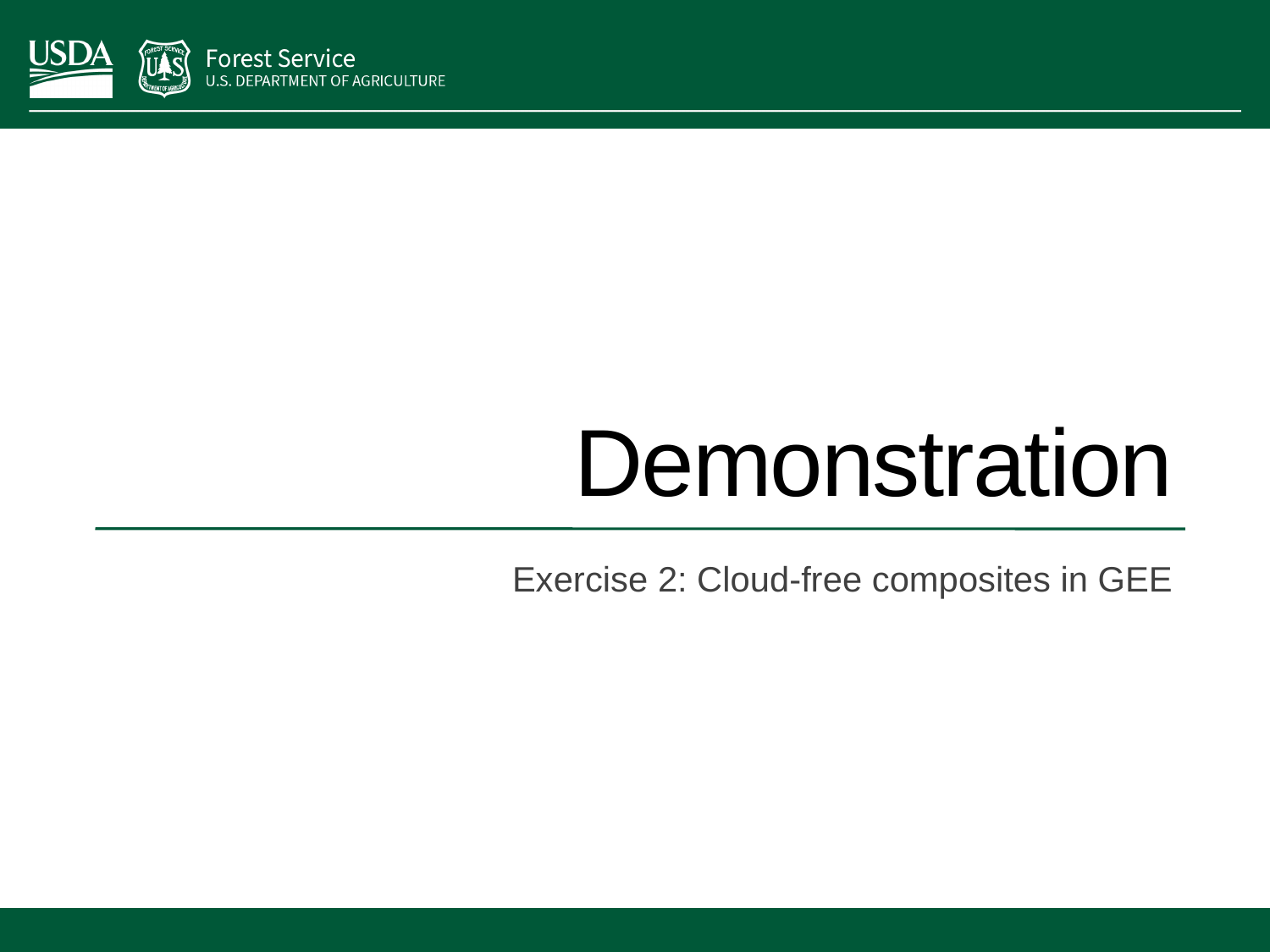

# Demonstration
Exercise 2: Cloud-free composites in GEE